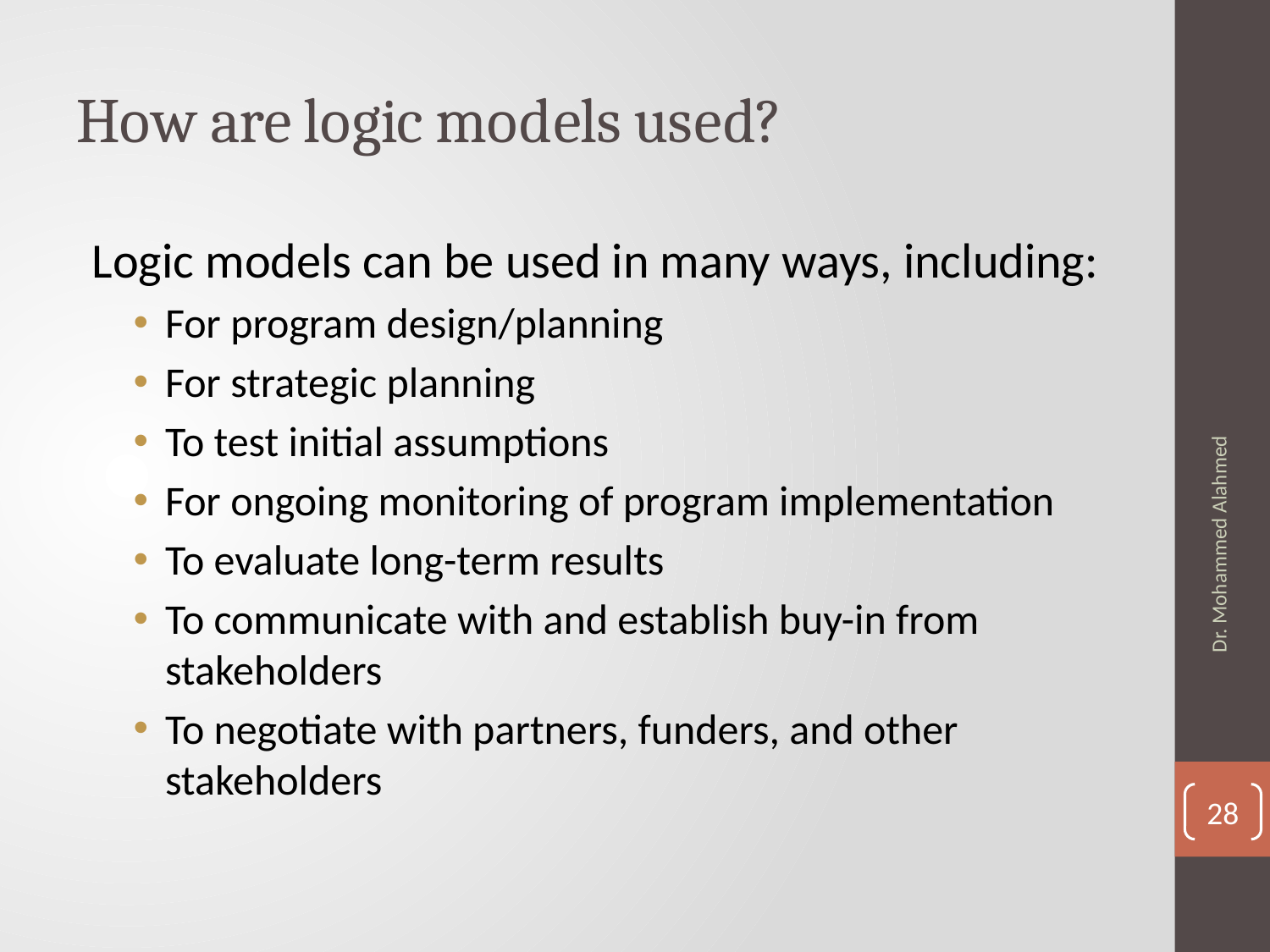

# How are logic models used?
Logic models can be used in many ways, including:
For program design/planning
For strategic planning
To test initial assumptions
For ongoing monitoring of program implementation
To evaluate long-term results
To communicate with and establish buy-in from stakeholders
To negotiate with partners, funders, and other stakeholders
Dr. Mohammed Alahmed
28